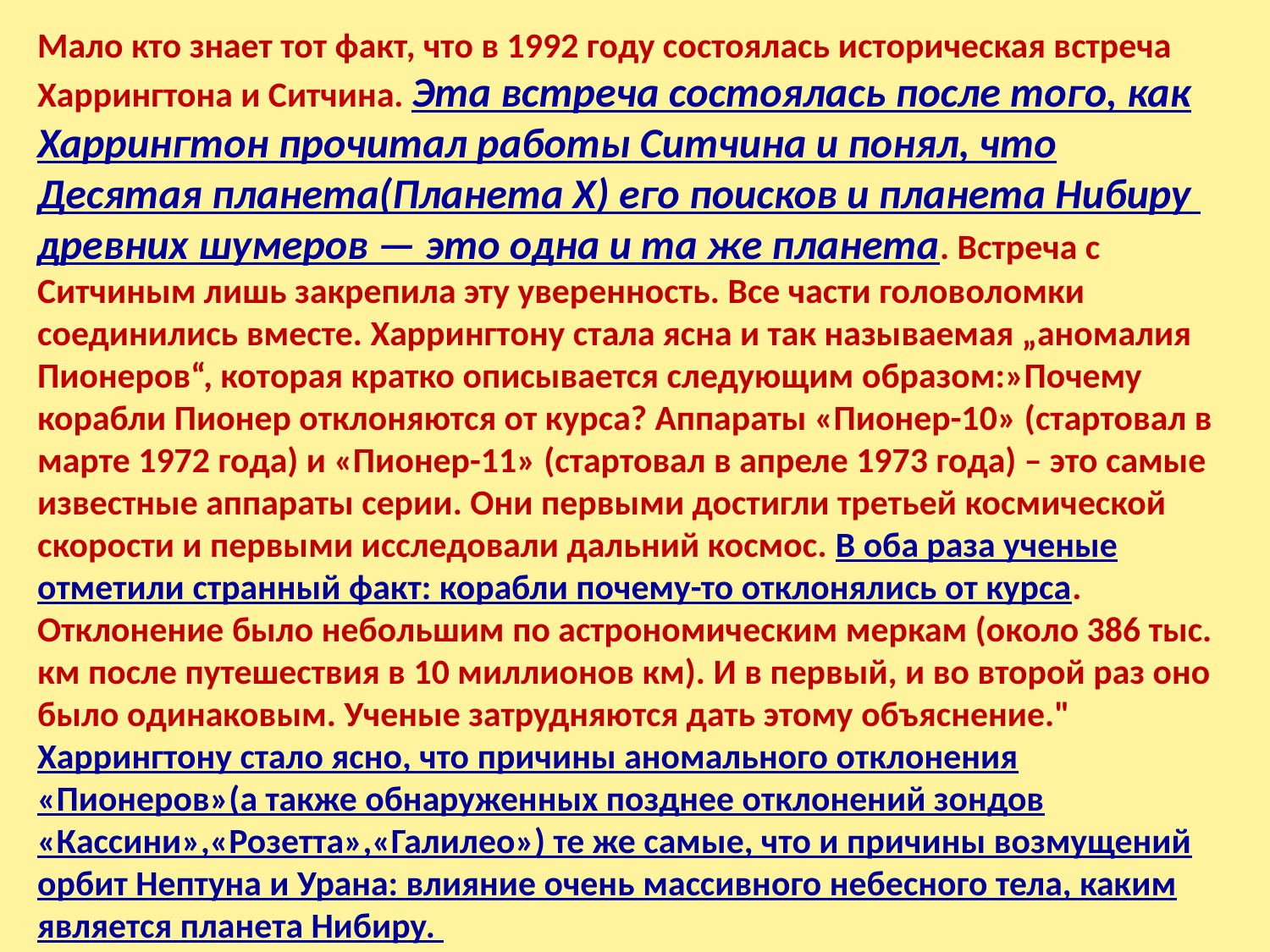

Мало кто знает тот факт, что в 1992 году состоялась историческая встреча Харрингтона и Ситчина. Эта встреча состоялась после того, как Харрингтон прочитал работы Ситчина и понял, что Десятая планета(Планета Х) его поисков и планета Нибиру  древних шумеров — это одна и та же планета. Встреча с Ситчиным лишь закрепила эту уверенность. Все части головоломки соединились вместе. Харрингтону стала ясна и так называемая „аномалия Пионеров“, которая кратко описывается следующим образом:»Почему корабли Пионер отклоняются от курса? Аппараты «Пионер-10» (стартовал в марте 1972 года) и «Пионер-11» (стартовал в апреле 1973 года) – это самые известные аппараты серии. Они первыми достигли третьей космической скорости и первыми исследовали дальний космос. В оба раза ученые отметили странный факт: корабли почему-то отклонялись от курса. Отклонение было небольшим по астрономическим меркам (около 386 тыс. км после путешествия в 10 миллионов км). И в первый, и во второй раз оно было одинаковым. Ученые затрудняются дать этому объяснение." Харрингтону стало ясно, что причины аномального отклонения «Пионеров»(а также обнаруженных позднее отклонений зондов «Кассини»,«Розетта»,«Галилео») те же самые, что и причины возмущений орбит Нептуна и Урана: влияние очень массивного небесного тела, каким является планета Нибиру.